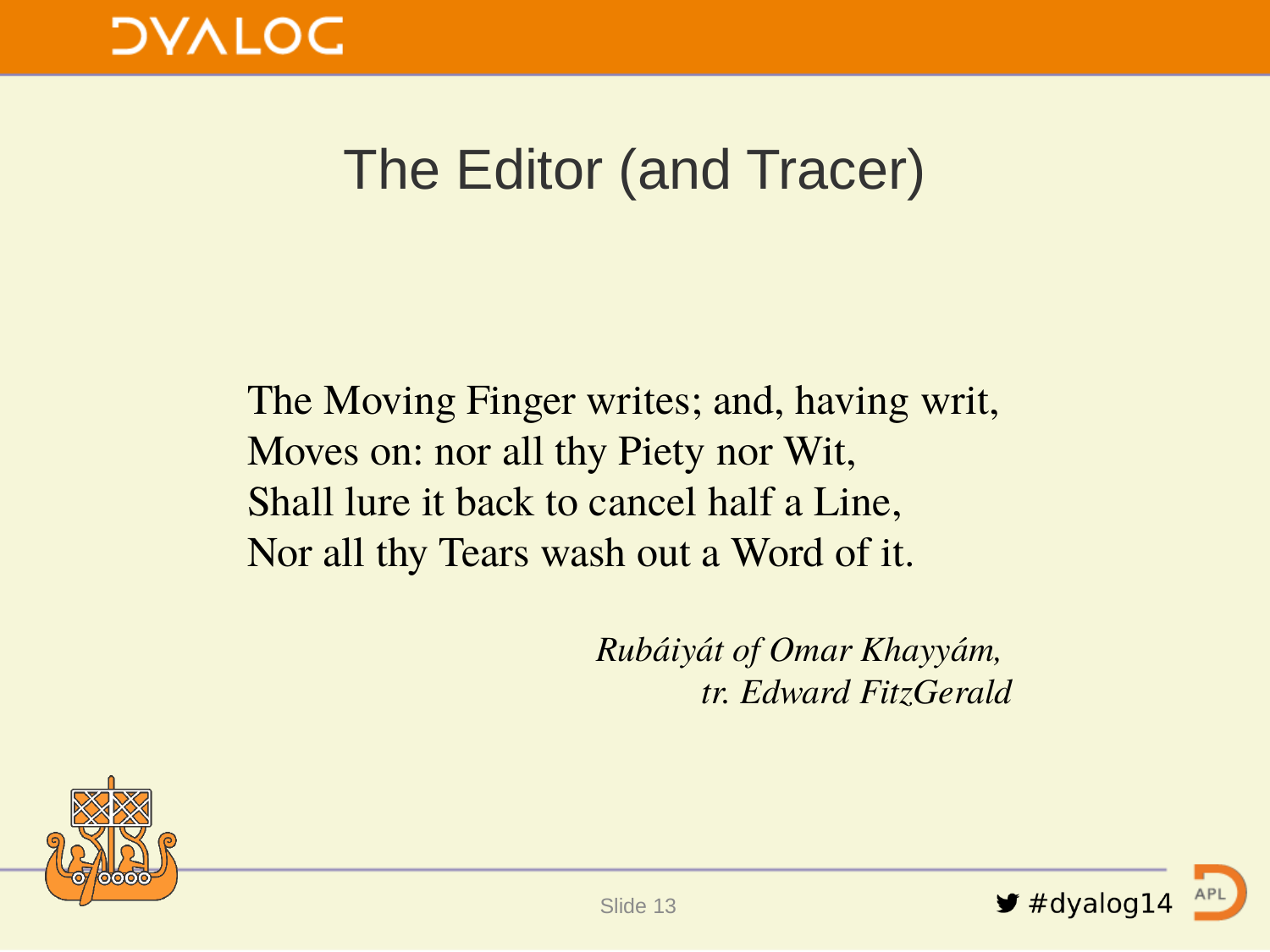

The Editor (and Tracer)
The Moving Finger writes; and, having writ,
Moves on: nor all thy Piety nor Wit,
Shall lure it back to cancel half a Line,
Nor all thy Tears wash out a Word of it.

Rubáiyát of Omar Khayyám,
tr. Edward FitzGerald
Slide 13